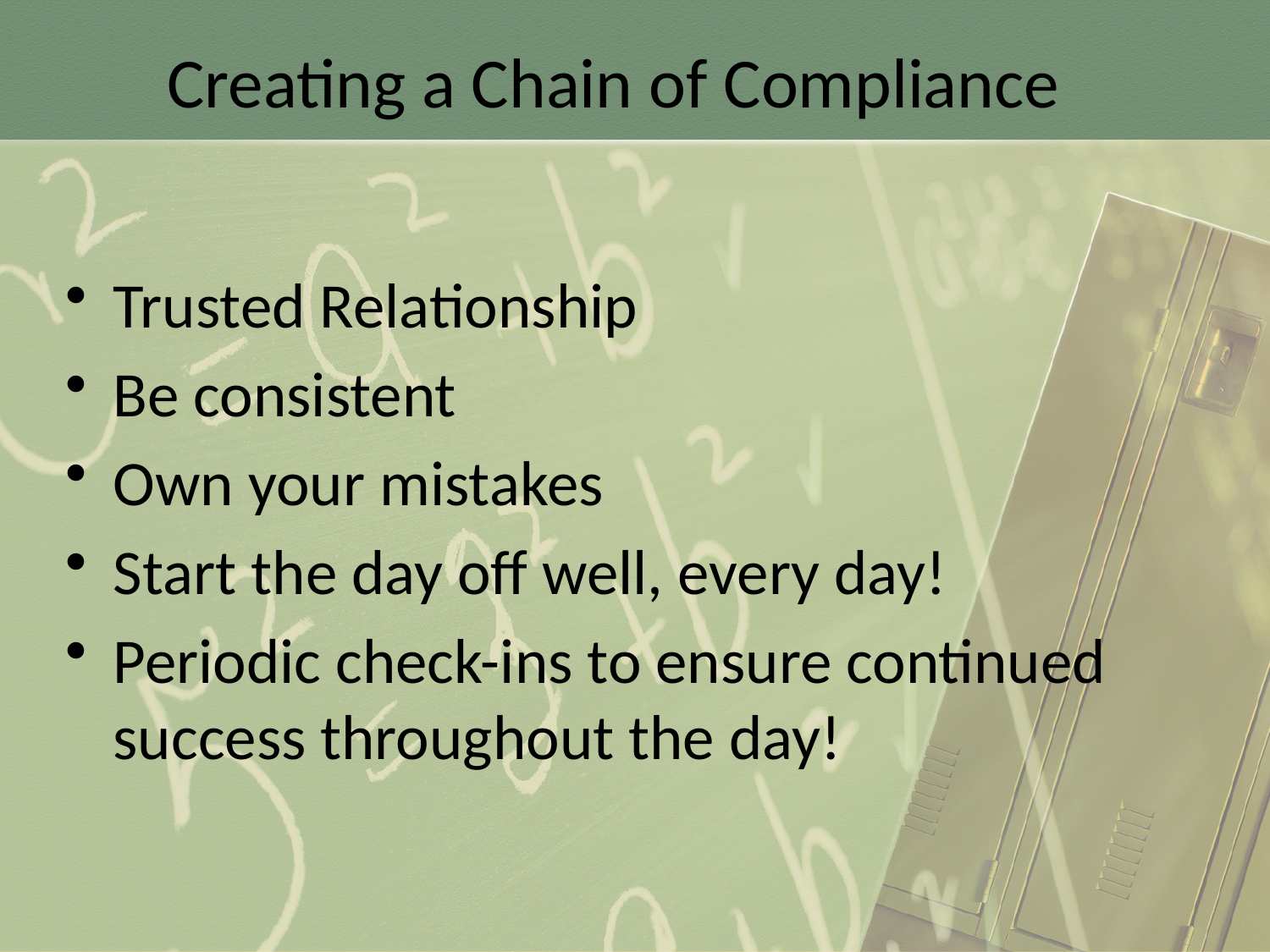

# Creating a Chain of Compliance

Trusted Relationship
Be consistent
Own your mistakes
Start the day off well, every day!
Periodic check-ins to ensure continued success throughout the day!